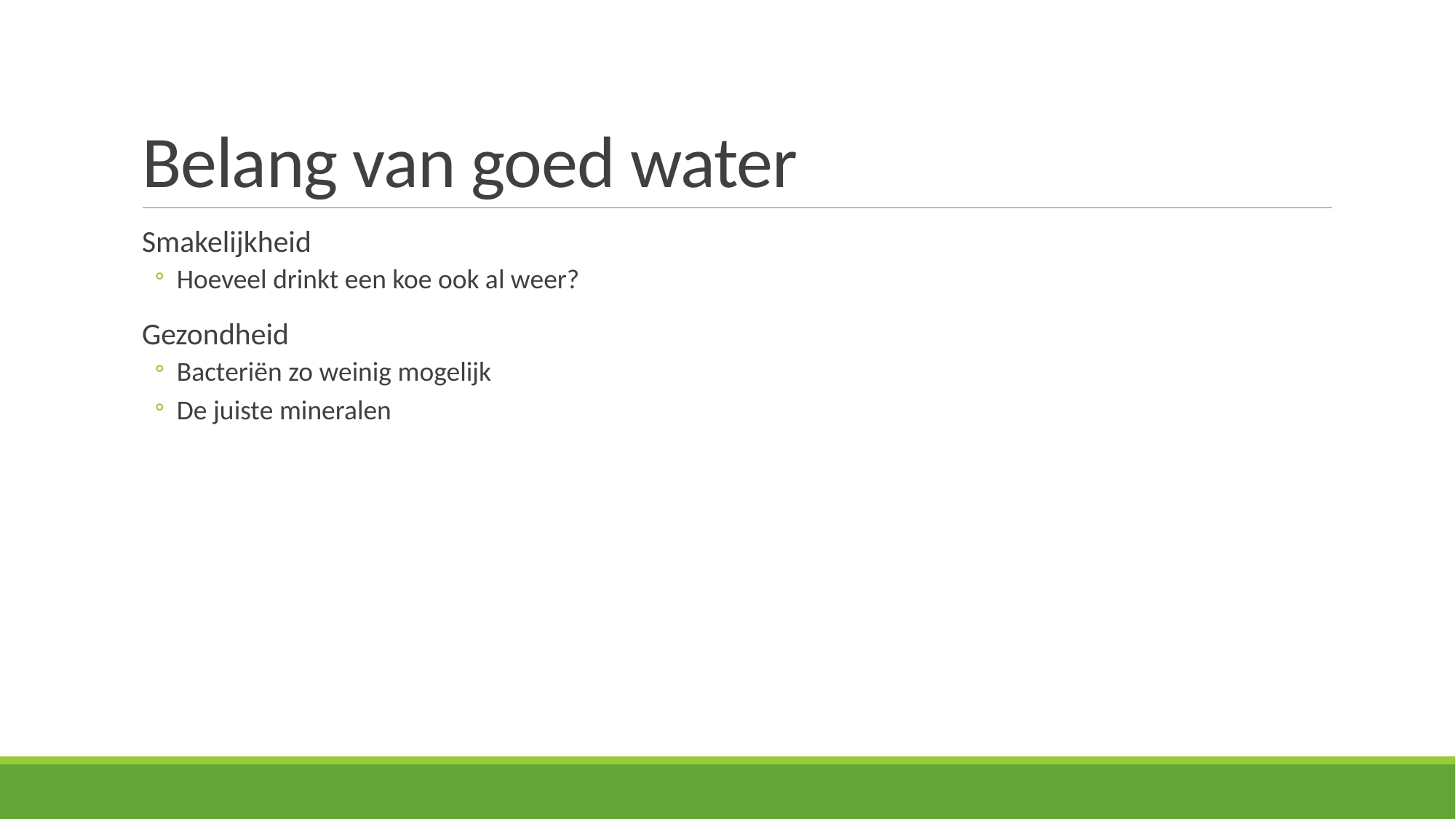

# Belang van goed water
Smakelijkheid
Hoeveel drinkt een koe ook al weer?
Gezondheid
Bacteriën zo weinig mogelijk
De juiste mineralen